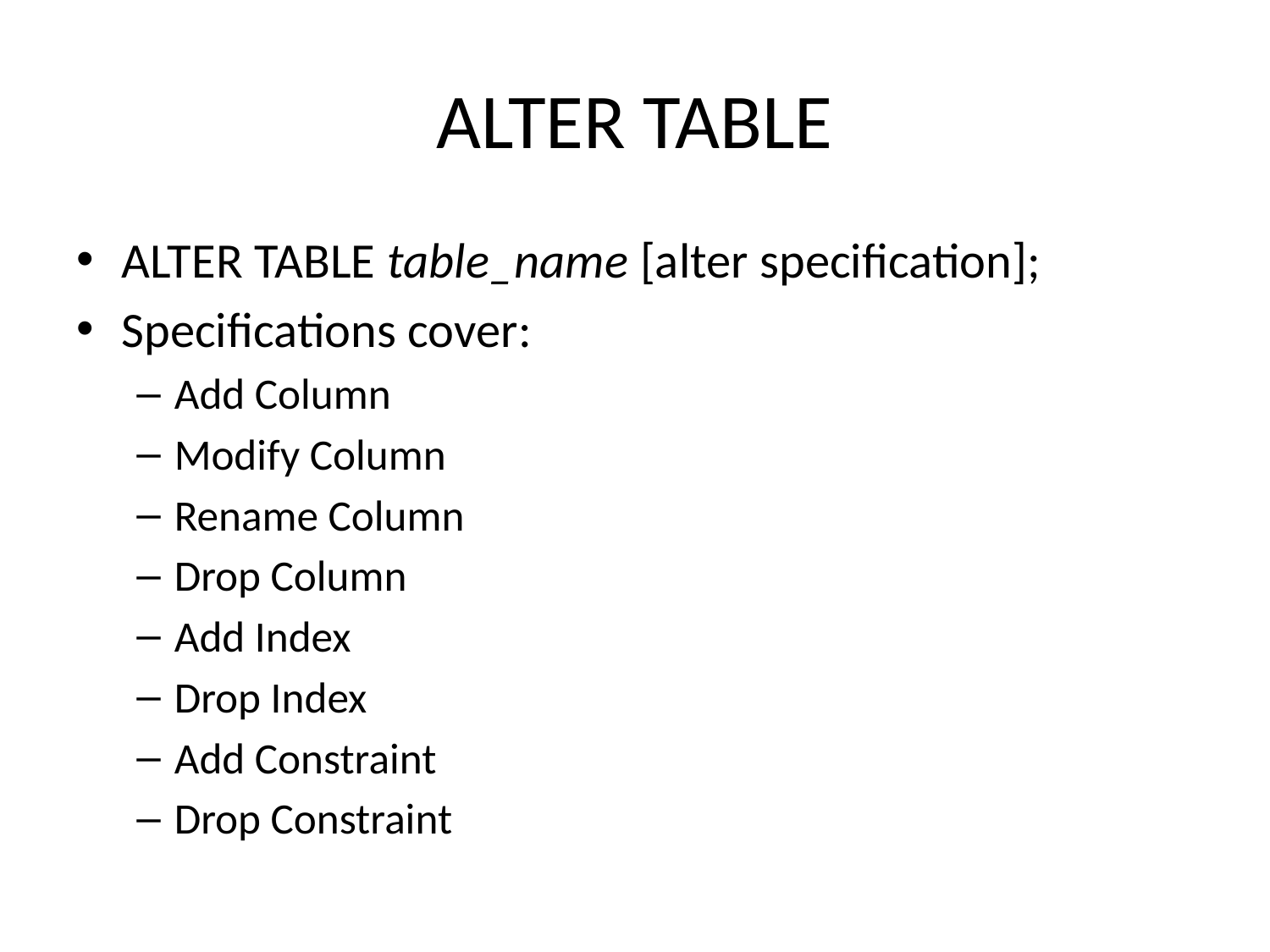

# ALTER TABLE
ALTER TABLE table_name [alter specification];
Specifications cover:
Add Column
Modify Column
Rename Column
Drop Column
Add Index
Drop Index
Add Constraint
Drop Constraint